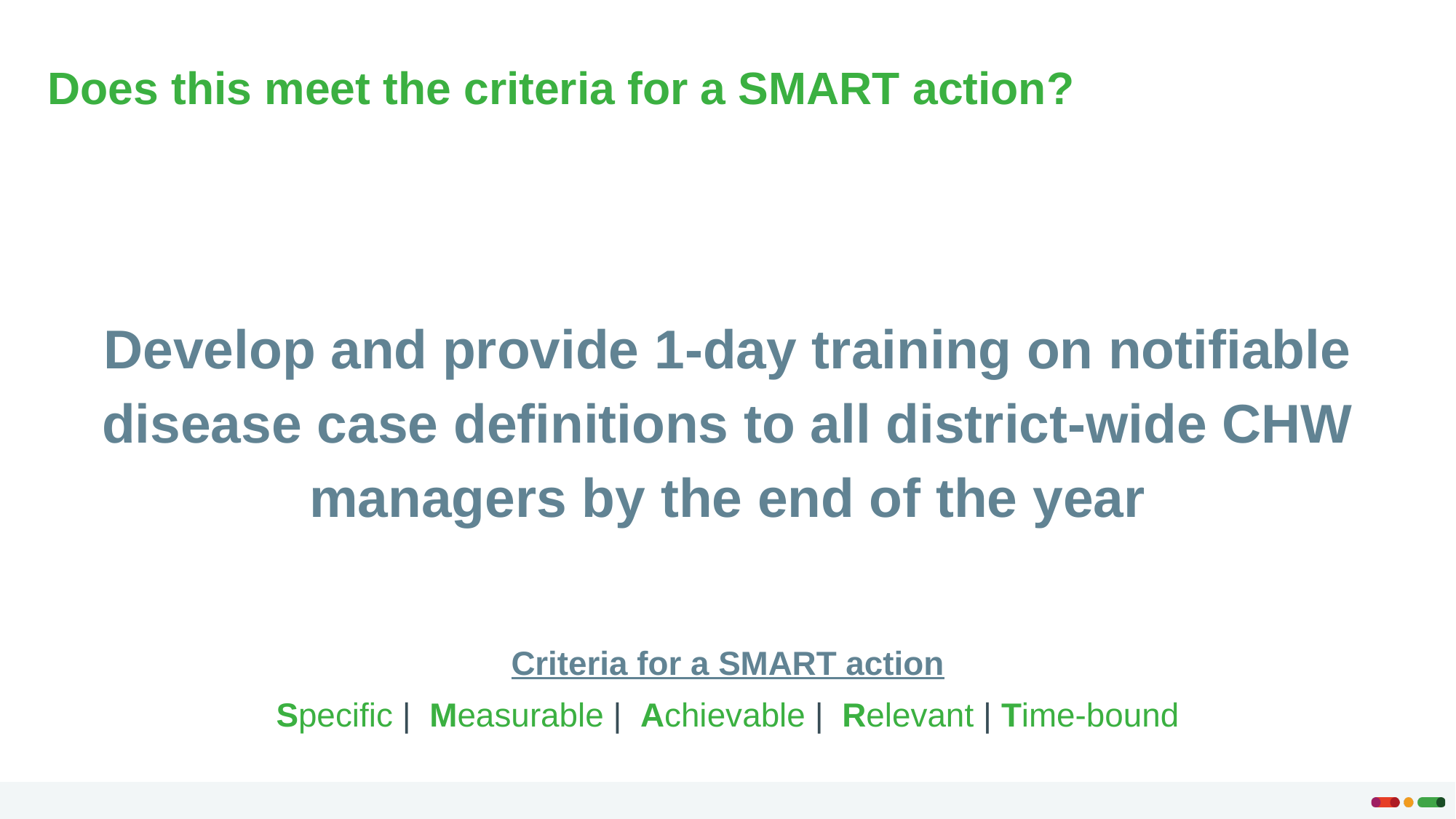

Does this meet the criteria for a SMART action?
Develop and provide 1-day training on notifiable disease case definitions to all district-wide CHW managers by the end of the year
Criteria for a SMART action
Specific |  Measurable |  Achievable |  Relevant | Time-bound